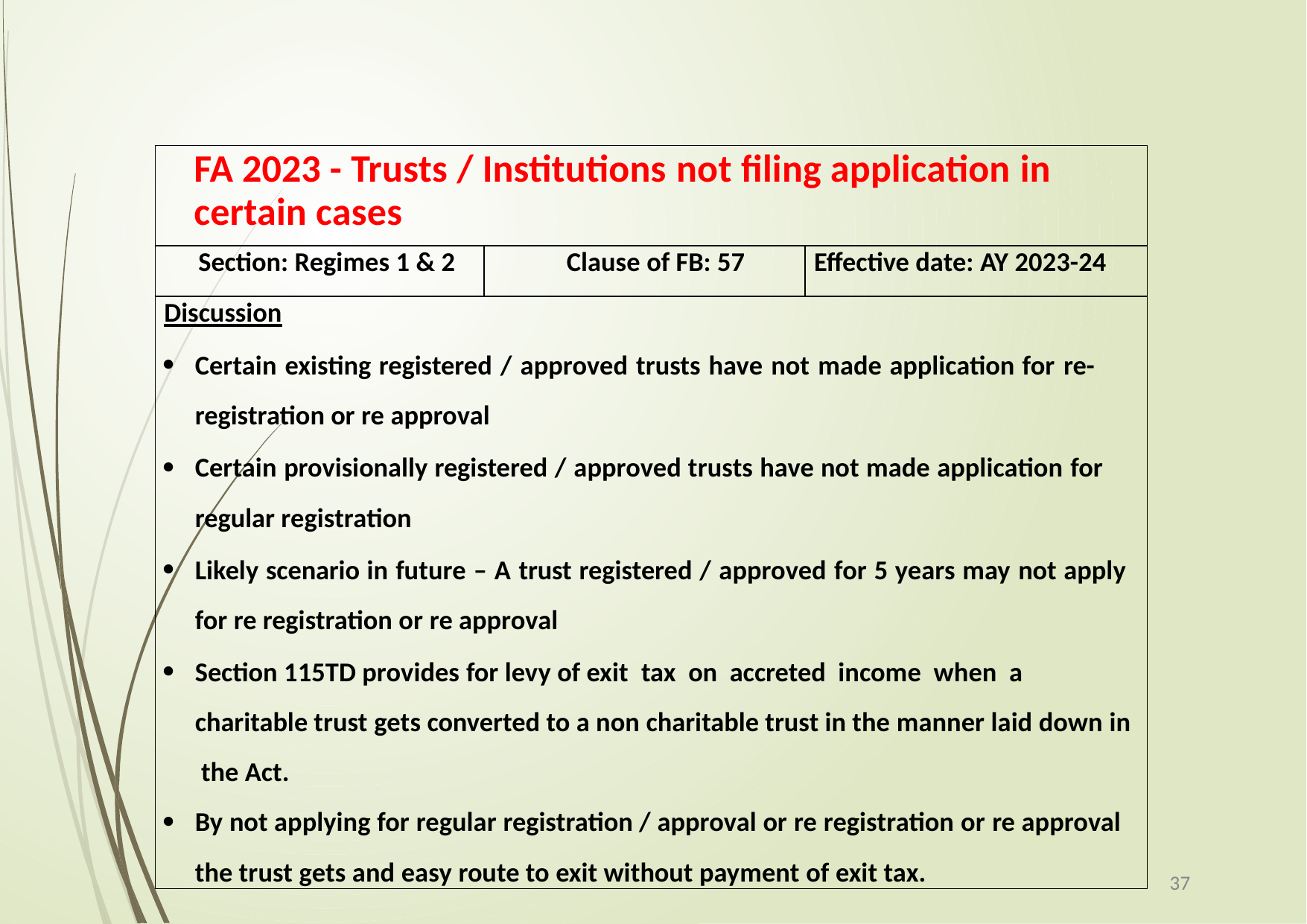

| FA 2023 - Trusts / Institutions not filing application in certain cases |  |  |
| --- | --- | --- |
| Section: Regimes 1 & 2 | Clause of FB: 57 | Effective date: AY 2023-24 |
| Discussion Certain existing registered / approved trusts have not made application for re- registration or re approval Certain provisionally registered / approved trusts have not made application for regular registration Likely scenario in future – A trust registered / approved for 5 years may not apply for re registration or re approval Section 115TD provides for levy of exit tax on accreted income when a charitable trust gets converted to a non charitable trust in the manner laid down in the Act. By not applying for regular registration / approval or re registration or re approval the trust gets and easy route to exit without payment of exit tax. |  |  |
37